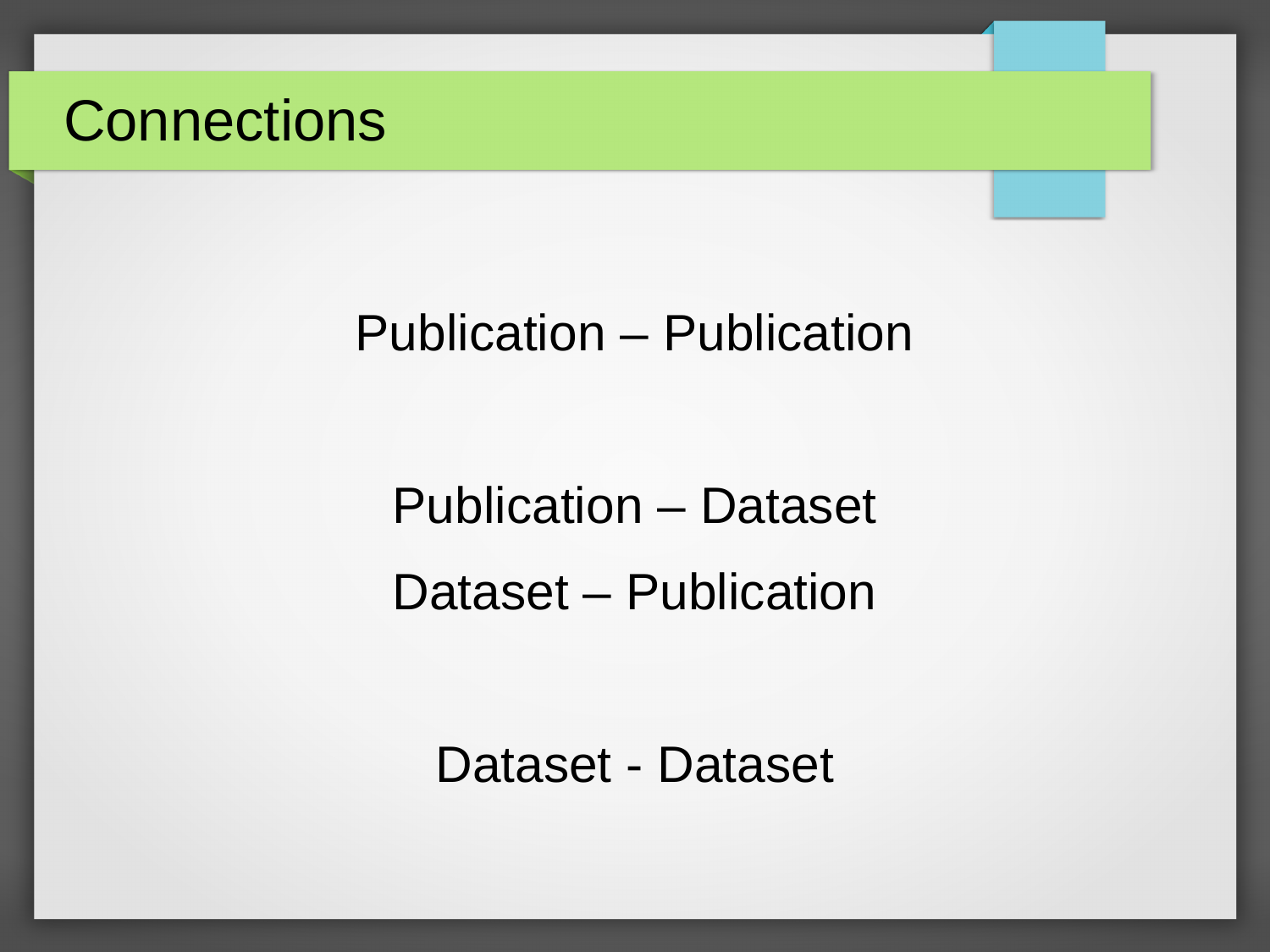

Publication – Publication

Publication – Dataset
Dataset – Publication

Dataset - Dataset
Connections